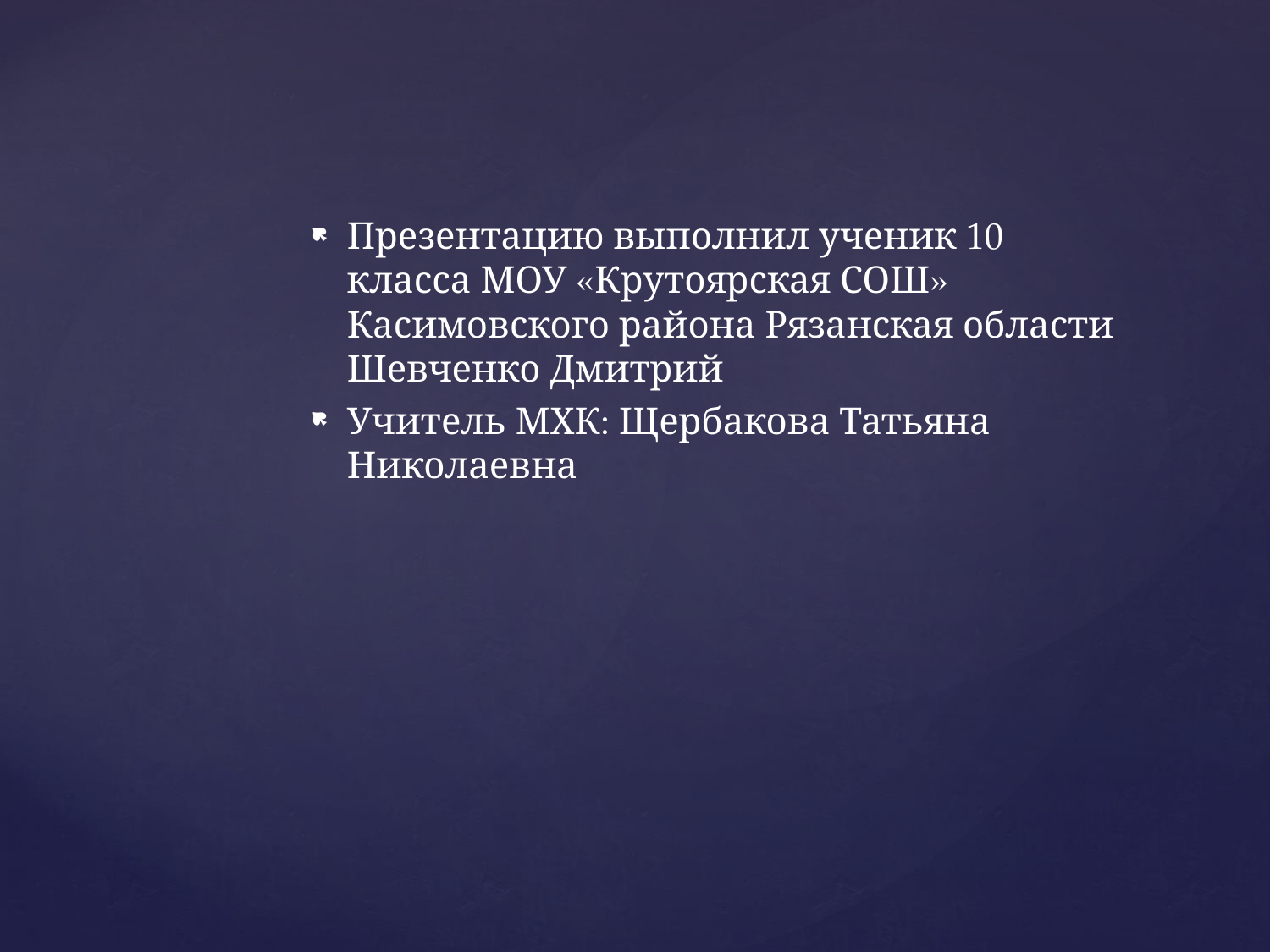

Презентацию выполнил ученик 10 класса МОУ «Крутоярская СОШ» Касимовского района Рязанская области Шевченко Дмитрий
Учитель МХК: Щербакова Татьяна Николаевна
#